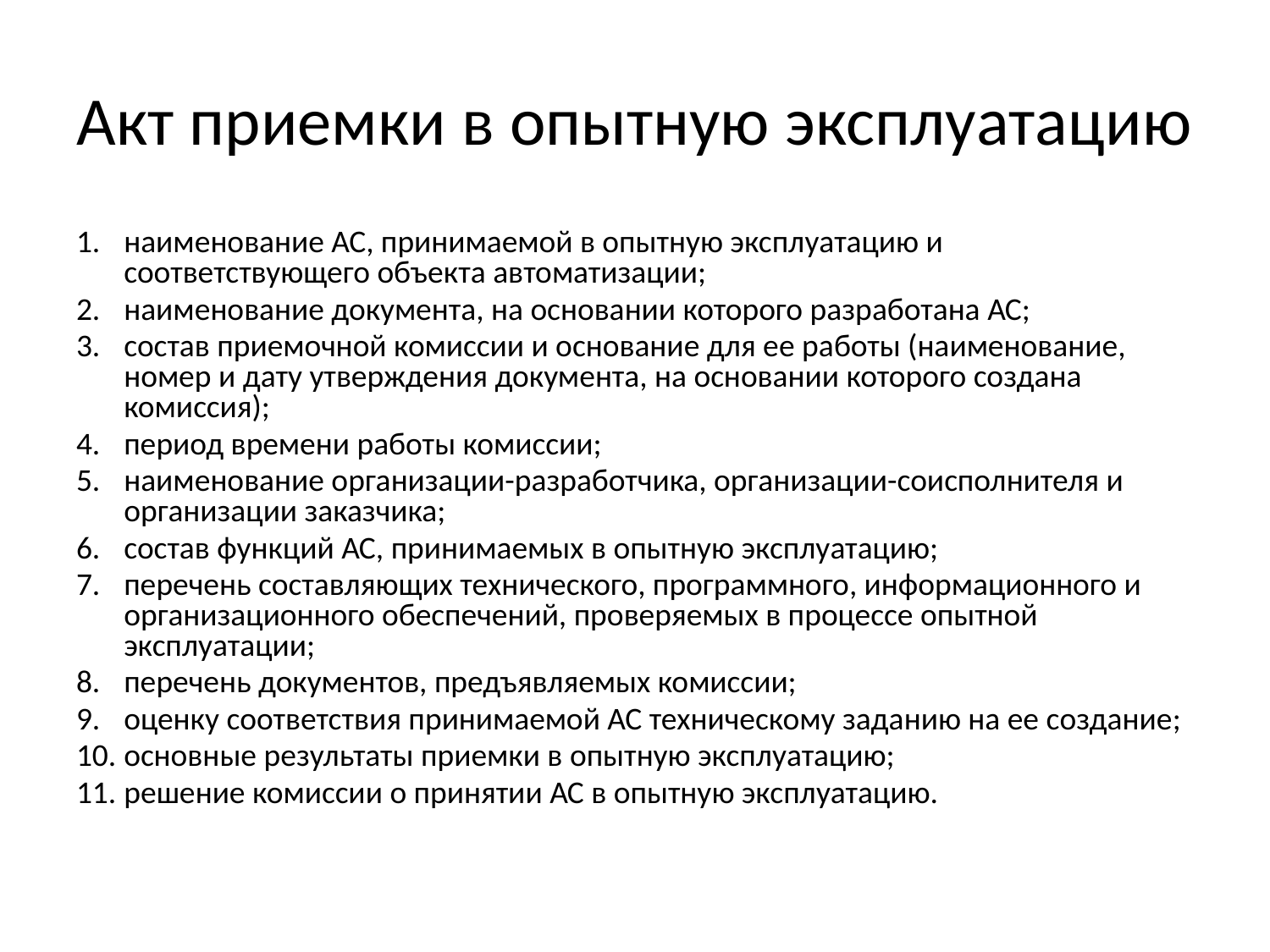

# Акт приемки в опытную эксплуатацию
наименование АС, принимаемой в опытную эксплуатацию и соответствующего объекта автоматизации;
наименование документа, на основании которого разработана АС;
состав приемочной комиссии и основание для ее работы (наименование, номер и дату утверждения документа, на основании которого создана комиссия);
период времени работы комиссии;
наименование организации-разработчика, организации-соисполнителя и организации заказчика;
состав функций АС, принимаемых в опытную эксплуатацию;
перечень составляющих технического, программного, информационного и организационного обеспечений, проверяемых в процессе опытной эксплуатации;
перечень документов, предъявляемых комиссии;
оценку соответствия принимаемой АС техническому заданию на ее создание;
основные результаты приемки в опытную эксплуатацию;
решение комиссии о принятии АС в опытную эксплуатацию.